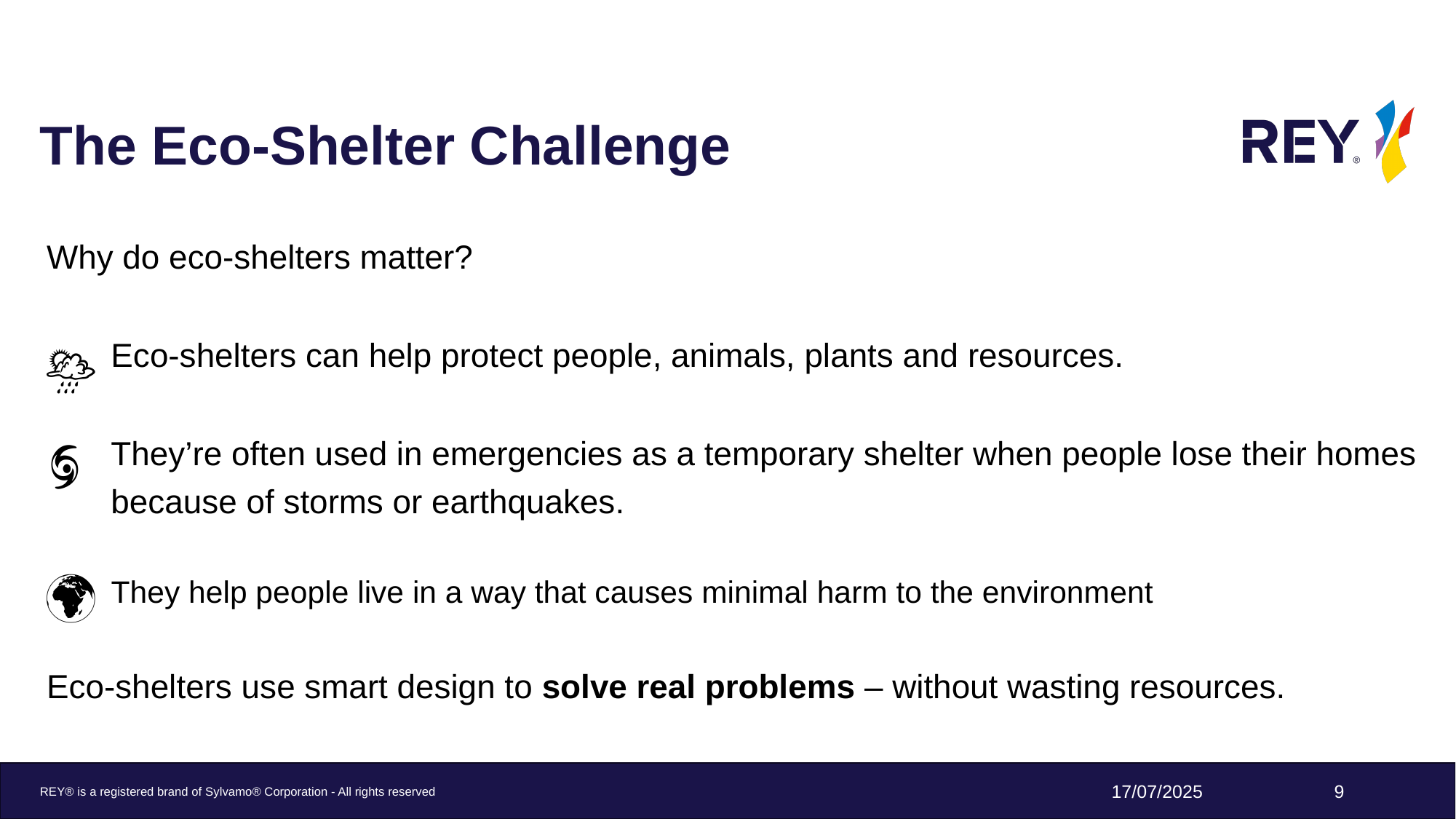

# The Eco-Shelter Challenge
Why do eco-shelters matter?
🌦️
Eco-shelters can help protect people, animals, plants and resources.
🌀
They’re often used in emergencies as a temporary shelter when people lose their homes because of storms or earthquakes.
🌍
They help people live in a way that causes minimal harm to the environment
Eco-shelters use smart design to solve real problems – without wasting resources.
9
REY® is a registered brand of Sylvamo® Corporation - All rights reserved
17/07/2025